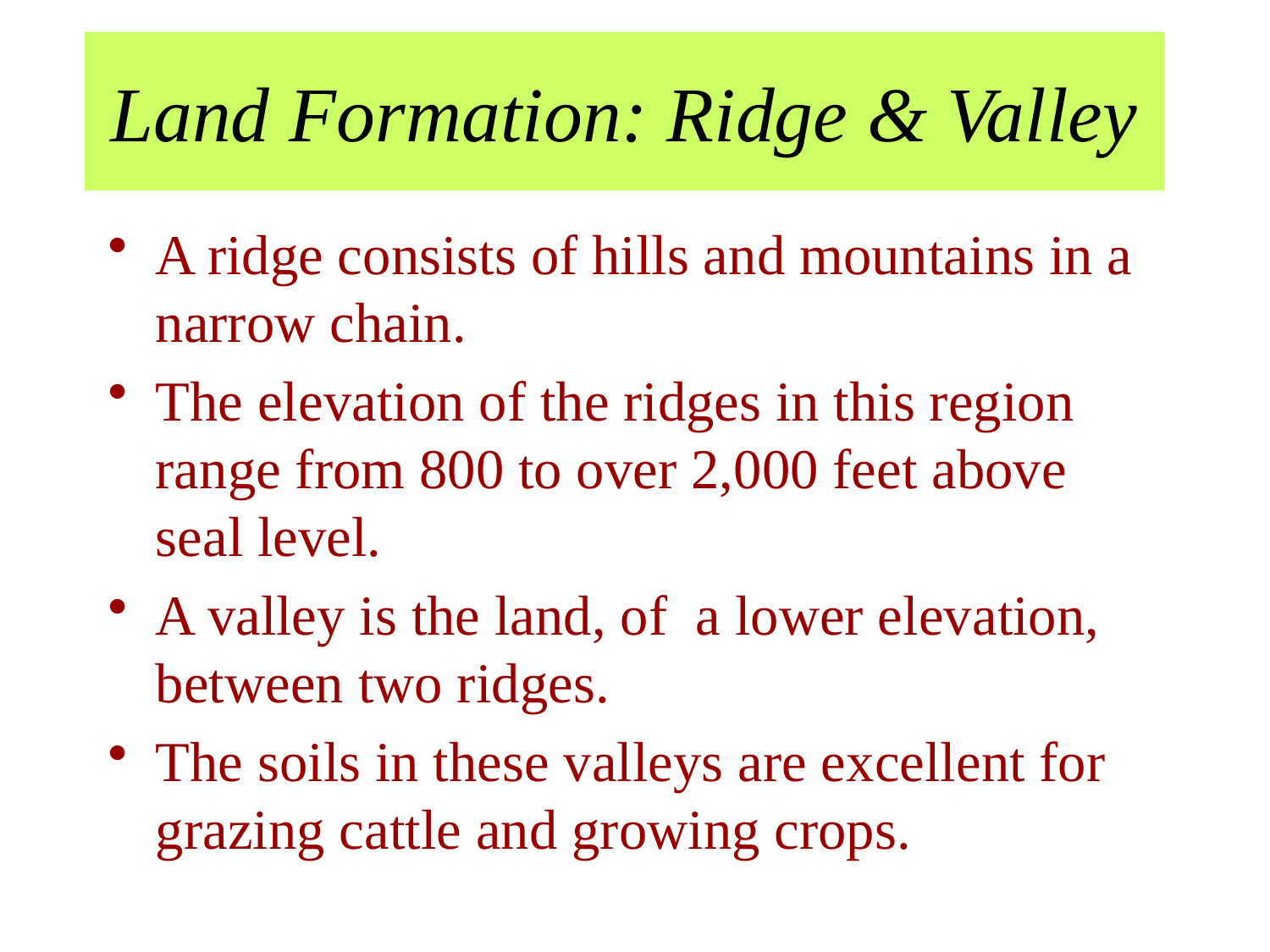

# Land Formation: Ridge & Valley
A ridge consists of hills and mountains in a narrow chain.
The elevation of the ridges in this region range from 800 to over 2,000 feet above seal level.
A valley is the land, of  a lower elevation, between two ridges.
The soils in these valleys are excellent for grazing cattle and growing crops.